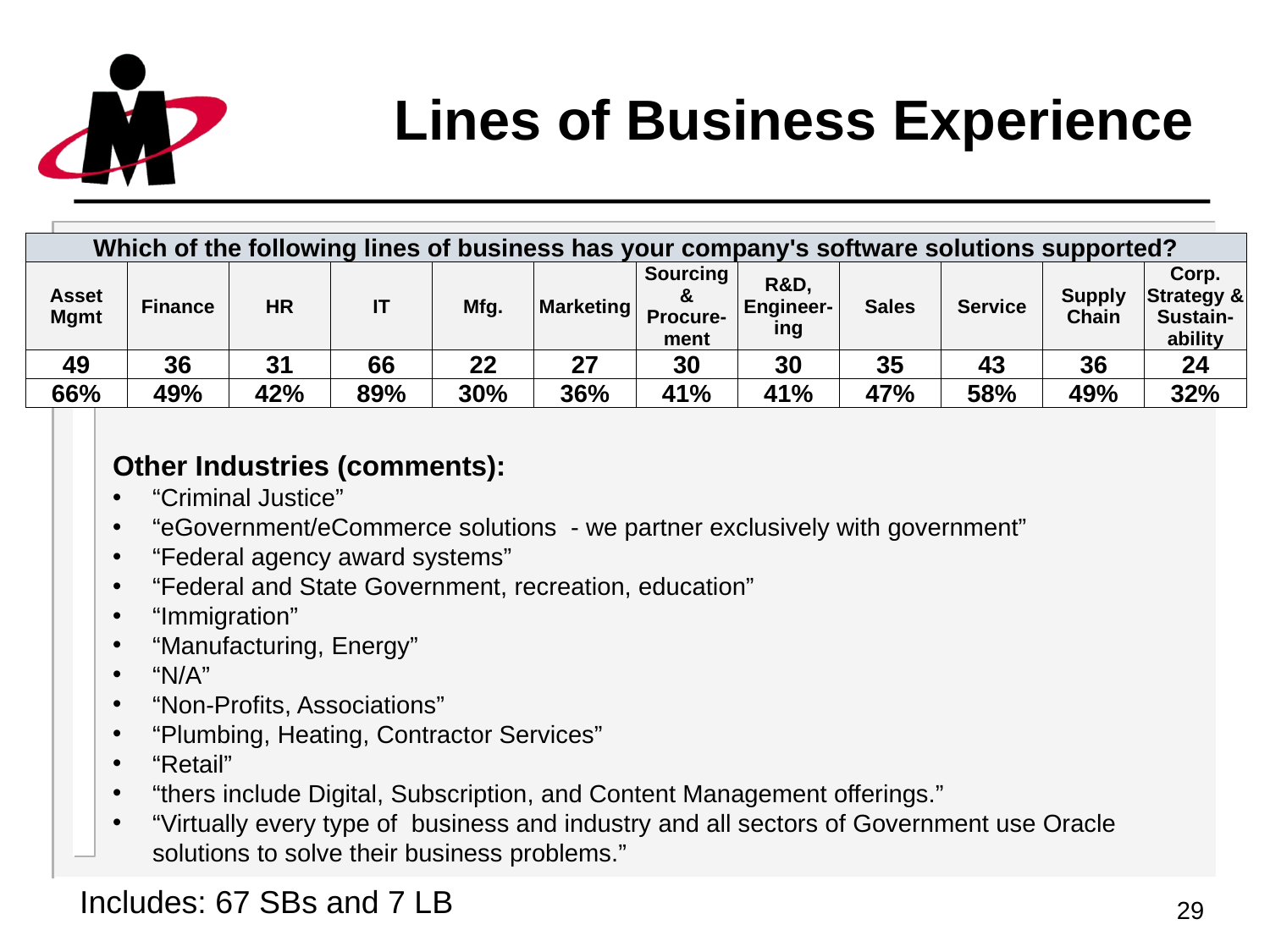

# Lines of Business Experience
| Which of the following lines of business has your company's software solutions supported? |  |  |  |  |  |  |  |  |  |  |  |
| --- | --- | --- | --- | --- | --- | --- | --- | --- | --- | --- | --- |
| Asset Mgmt | Finance | HR | IT | Mfg. | Marketing | Sourcing & Procure-ment | R&D, Engineer-ing | Sales | Service | Supply Chain | Corp. Strategy & Sustain-ability |
| 49 | 36 | 31 | 66 | 22 | 27 | 30 | 30 | 35 | 43 | 36 | 24 |
| 66% | 49% | 42% | 89% | 30% | 36% | 41% | 41% | 47% | 58% | 49% | 32% |
Other Industries (comments):
“Criminal Justice”
“eGovernment/eCommerce solutions  - we partner exclusively with government”
“Federal agency award systems”
“Federal and State Government, recreation, education”
“Immigration”
“Manufacturing, Energy”
“N/A”
“Non-Profits, Associations”
“Plumbing, Heating, Contractor Services”
“Retail”
“thers include Digital, Subscription, and Content Management offerings.”
“Virtually every type of  business and industry and all sectors of Government use Oracle solutions to solve their business problems.”
Includes: 67 SBs and 7 LB
29